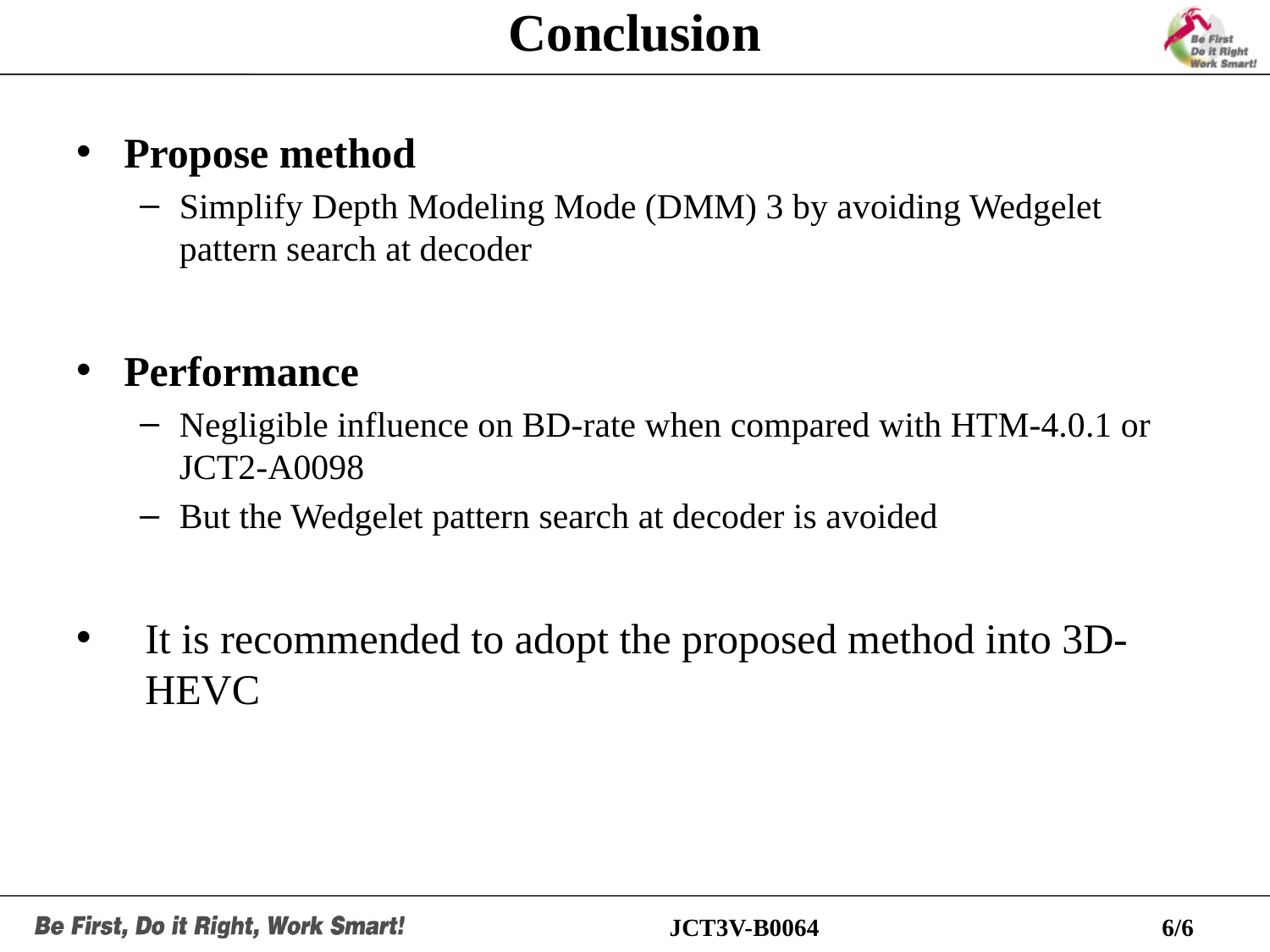

# Conclusion
Propose method
Simplify Depth Modeling Mode (DMM) 3 by avoiding Wedgelet pattern search at decoder

Performance
Negligible influence on BD-rate when compared with HTM-4.0.1 or JCT2-A0098
But the Wedgelet pattern search at decoder is avoided

It is recommended to adopt the proposed method into 3D-HEVC

JCT3V-B0064
6/6